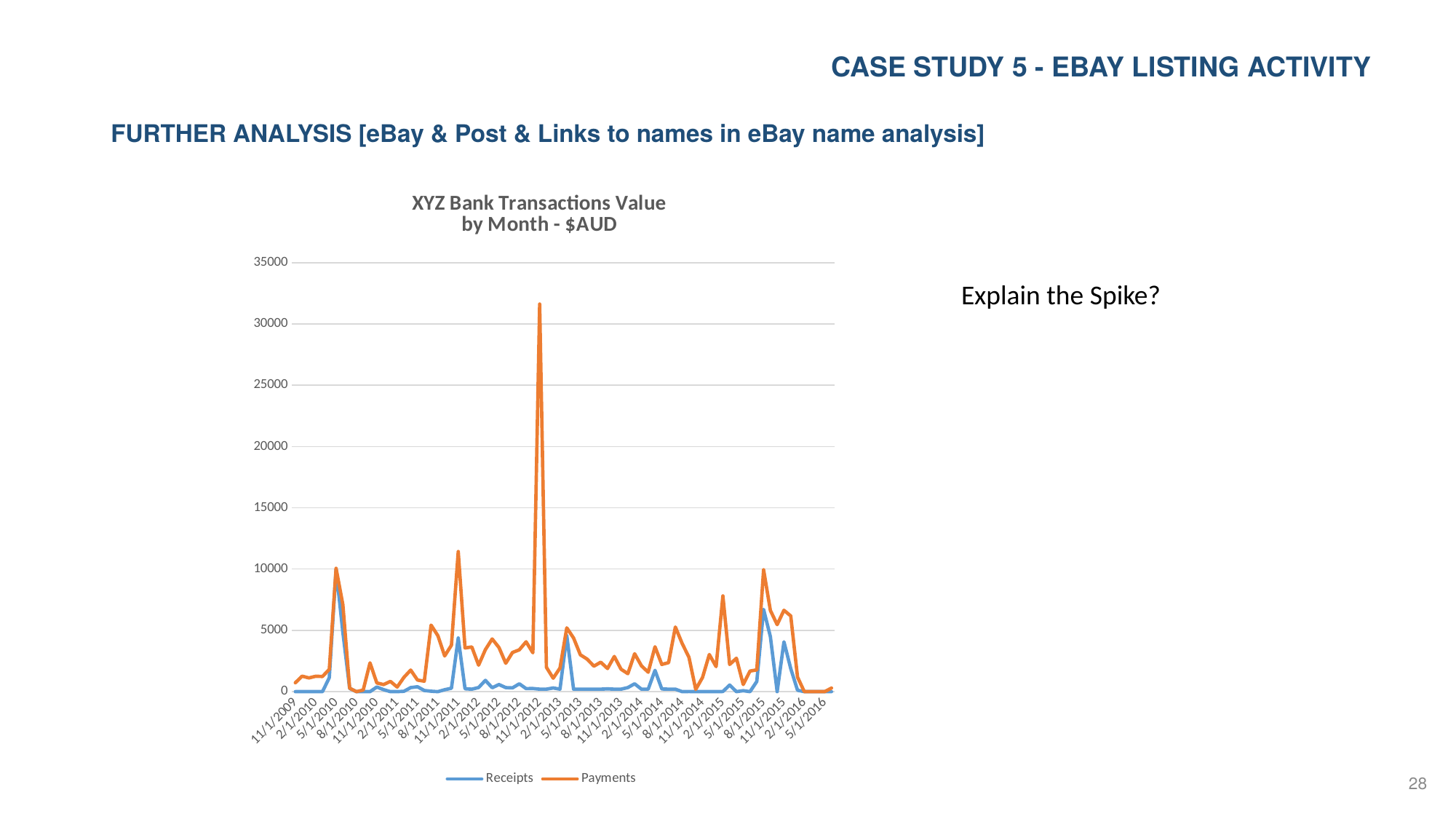

CASE STUDY 5 - Ebay listing activity
# FURTHER ANALYSIS [eBay & Post & Links to names in eBay name analysis]

### Chart: XYZ Bank Transactions Value
by Month - $AUD

| Category | Receipts | Payments |
|---|---|---|
| 40118 | 0.0 | 723.54 |
| 40148 | 0.0 | 1264.8999999999999 |
| 40179 | 0.0 | 1115.5800000000002 |
| 40210 | 0.0 | 1252.55 |
| 40238 | 0.0 | 1236.22 |
| 40269 | 1137.15 | 681.5899999999999 |
| 40299 | 9976.460000000001 | 84.8 |
| 40330 | 4838.419999999999 | 2262.7499999999995 |
| 40360 | 265.0 | 12.25 |
| 40391 | 0.0 | 0.0 |
| 40422 | 0.0 | 131.9 |
| 40452 | 0.0 | 2348.669999999999 |
| 40483 | 375.46 | 333.9 |
| 40513 | 162.0 | 416.28 |
| 40544 | 0.0 | 836.3800000000001 |
| 40575 | 0.0 | 374.14 |
| 40603 | 27.5 | 1137.1499999999999 |
| 40634 | 330.39 | 1427.7900000000002 |
| 40664 | 399.30999999999995 | 545.9 |
| 40695 | 93.42 | 755.5200000000001 |
| 40725 | 32.17 | 5394.8 |
| 40756 | 0.0 | 4566.93 |
| 40787 | 155.93 | 2753.01 |
| 40817 | 278.71000000000004 | 3510.92 |
| 40848 | 4377.23 | 7051.489999999999 |
| 40878 | 232.99 | 3330.4000000000005 |
| 40909 | 200.0 | 3446.0600000000004 |
| 40940 | 336.01 | 1822.79 |
| 40969 | 922.15 | 2506.3100000000004 |
| 41000 | 316.36 | 3982.61 |
| 41030 | 582.08 | 3018.36 |
| 41061 | 326.51 | 1985.5099999999998 |
| 41091 | 308.62 | 2889.39 |
| 41122 | 640.1800000000001 | 2770.6200000000003 |
| 41153 | 246.39 | 3821.67 |
| 41183 | 253.38 | 2915.16 |
| 41214 | 200.0 | 31427.58000000001 |
| 41244 | 200.0 | 1784.05 |
| 41275 | 300.0 | 795.52 |
| 41306 | 200.0 | 1723.01 |
| 41334 | 4566.87 | 637.0600000000001 |
| 41365 | 200.0 | 4176.42 |
| 41395 | 200.0 | 2803.51 |
| 41426 | 200.0 | 2453.57 |
| 41456 | 200.0 | 1879.41 |
| 41487 | 200.0 | 2203.6400000000003 |
| 41518 | 225.7 | 1660.0299999999997 |
| 41548 | 200.0 | 2667.71 |
| 41579 | 200.0 | 1627.8999999999996 |
| 41609 | 330.0 | 1134.48 |
| 41640 | 640.0 | 2455.85 |
| 41671 | 200.0 | 1911.5100000000002 |
| 41699 | 200.0 | 1383.73 |
| 41730 | 1739.04 | 1920.38 |
| 41760 | 220.0 | 1998.6399999999999 |
| 41791 | 200.0 | 2164.31 |
| 41821 | 200.0 | 5073.740000000001 |
| 41852 | 0.0 | 3929.8599999999997 |
| 41883 | 7.77 | 2797.89 |
| 41913 | 0.0 | 180.14000000000001 |
| 41944 | 0.0 | 1154.83 |
| 41974 | 0.0 | 3028.04 |
| 42005 | 0.0 | 2039.4599999999998 |
| 42036 | 7.5 | 7803.940000000001 |
| 42064 | 540.0 | 1676.03 |
| 42095 | 0.0 | 2723.41 |
| 42125 | 74.0 | 505.62 |
| 42156 | 0.0 | 1679.0300000000002 |
| 42186 | 831.0 | 941.83 |
| 42217 | 6712.0 | 3228.89 |
| 42248 | 4490.5 | 2135.66 |
| 42278 | 0.0 | 5468.26 |
| 42309 | 4064.0 | 2575.5899999999997 |
| 42339 | 1876.9 | 4302.78 |
| 42370 | 113.0 | 1072.3899999999999 |
| 42401 | 0.0 | 0.0 |
| 42430 | 0.0 | 0.0 |
| 42461 | 0.0 | 0.0 |
| 42491 | 0.0 | 0.0 |
| 42522 | 0.0 | 294.55 |
|  | None | None |
|  | None | None |
|  | None | None |
|  | None | None |
|  | None | None |
|  | None | None |
|  | None | None |
|  | None | None |
|  | None | None |
|  | None | None |
|  | None | None |
|  | None | None |
|  | None | None |
|  | None | None |
|  | None | None |
|  | None | None |
|  | None | None |
|  | None | None |
|  | None | None |
|  | None | None |
|  | None | None |
|  | None | None |
|  | None | None |
|  | None | None |
|  | None | None |
|  | None | None |
|  | None | None |
|  | None | None |
|  | None | None |
|  | None | None |
|  | None | None |
|  | None | None |
|  | None | None |
|  | None | None |
|  | None | None |
|  | None | None |
|  | None | None |
|  | None | None |
|  | None | None |
|  | None | None |
|  | None | None |
|  | None | None |
|  | None | None |
|  | None | None |
|  | None | None |
|  | None | None |
|  | None | None |
|  | None | None |
|  | None | None |
|  | None | None |
|  | None | None |
|  | None | None |
|  | None | None |
|  | None | None |
|  | None | None |
|  | None | None |
|  | None | None |
|  | None | None |
|  | None | None |
|  | None | None |
|  | None | None |
|  | None | None |
|  | None | None |
|  | None | None |
|  | None | None |
|  | None | None |
|  | None | None |
|  | None | None |
|  | None | None |
|  | None | None |
|  | None | None |
|  | None | None |
|  | None | None |
|  | None | None |
|  | None | None |
|  | None | None |
|  | None | None |
|  | None | None |
|  | None | None |
|  | None | None |
|  | None | None |
|  | None | None |
|  | None | None |
|  | None | None |
|  | None | None |
|  | None | None |
|  | None | None |
|  | None | None |
|  | None | None |
|  | None | None |
|  | None | None |
|  | None | None |
|  | None | None |
|  | None | None |
|  | None | None |
|  | None | None |
|  | None | None |
|  | None | None |
|  | None | None |
|  | None | None |
|  | None | None |
|  | None | None |
|  | None | None |
|  | None | None |
|  | None | None |
|  | None | None |
|  | None | None |
|  | None | None |
|  | None | None |
|  | None | None |
|  | None | None |
|  | None | None |
|  | None | None |
|  | None | None |
|  | None | None |
|  | None | None |
|  | None | None |
|  | None | None |
|  | None | None |
|  | None | None |
|  | None | None |
|  | None | None |
|  | None | None |
|  | None | None |
|  | None | None |
|  | None | None |
|  | None | None |
|  | None | None |
|  | None | None |
|  | None | None |
|  | None | None |
|  | None | None |
|  | None | None |
|  | None | None |
|  | None | None |
|  | None | None |
|  | None | None |
|  | None | None |
|  | None | None |
|  | None | None |
|  | None | None |
|  | None | None |
|  | None | None |
|  | None | None |
|  | None | None |
|  | None | None |
|  | None | None |
|  | None | None |
|  | None | None |
|  | None | None |
|  | None | None |
|  | None | None |
|  | None | None |
|  | None | None |
|  | None | None |
|  | None | None |
|  | None | None |
|  | None | None |
|  | None | None |
|  | None | None |
|  | None | None |
|  | None | None |
|  | None | None |
|  | None | None |
|  | None | None |
|  | None | None |
|  | None | None |
|  | None | None |
|  | None | None |
|  | None | None |
|  | None | None |
|  | None | None |
|  | None | None |
|  | None | None |
|  | None | None |
|  | None | None |
|  | None | None |
|  | None | None |
|  | None | None |
|  | None | None |
|  | None | None |
|  | None | None |
|  | None | None |
|  | None | None |
|  | None | None |
|  | None | None |
|  | None | None |
|  | None | None |
|  | None | None |
|  | None | None |
|  | None | None |
|  | None | None |
|  | None | None |
|  | None | None |
|  | None | None |
|  | None | None |
|  | None | None |
|  | None | None |
|  | None | None |
|  | None | None |
|  | None | None |
|  | None | None |
|  | None | None |
|  | None | None |
|  | None | None |
|  | None | None |
|  | None | None |
|  | None | None |
|  | None | None |
|  | None | None |
|  | None | None |
|  | None | None |
|  | None | None |
|  | None | None |
|  | None | None |
|  | None | None |
|  | None | None |
|  | None | None |
|  | None | None |
|  | None | None |
|  | None | None |
|  | None | None |
|  | None | None |
|  | None | None |
|  | None | None |
|  | None | None |
|  | None | None |
|  | None | None |
|  | None | None |
|  | None | None |
|  | None | None |
|  | None | None |
|  | None | None |
|  | None | None |
|  | None | None |
|  | None | None |
|  | None | None |
|  | None | None |
|  | None | None |
|  | None | None |
|  | None | None |
|  | None | None |
|  | None | None |
|  | None | None |
|  | None | None |
|  | None | None |
|  | None | None |
|  | None | None |
|  | None | None |
|  | None | None |
|  | None | None |
|  | None | None |
|  | None | None |
|  | None | None |
|  | None | None |
|  | None | None |
|  | None | None |
|  | None | None |
|  | None | None |
|  | None | None |
|  | None | None |
|  | None | None |
|  | None | None |
|  | None | None |
|  | None | None |
|  | None | None |
|  | None | None |
|  | None | None |
|  | None | None |
|  | None | None |
|  | None | None |
|  | None | None |
|  | None | None |
|  | None | None |
|  | None | None |
|  | None | None |
|  | None | None |
|  | None | None |
|  | None | None |
|  | None | None |
|  | None | None |
|  | None | None |
|  | None | None |
|  | None | None |
|  | None | None |
|  | None | None |
|  | None | None |
|  | None | None |
|  | None | None |
|  | None | None |
|  | None | None |
|  | None | None |
|  | None | None |
|  | None | None |
|  | None | None |
|  | None | None |
|  | None | None |
|  | None | None |
|  | None | None |
|  | None | None |
|  | None | None |
|  | None | None |
|  | None | None |
|  | None | None |
|  | None | None |
|  | None | None |
|  | None | None |
|  | None | None |
|  | None | None |
|  | None | None |
|  | None | None |
|  | None | None |
|  | None | None |
|  | None | None |
|  | None | None |
|  | None | None |
|  | None | None |
|  | None | None |
|  | None | None |
|  | None | None |
|  | None | None |
|  | None | None |
|  | None | None |
|  | None | None |
|  | None | None |
|  | None | None |
|  | None | None |
|  | None | None |
|  | None | None |
|  | None | None |
|  | None | None |
|  | None | None |
|  | None | None |
|  | None | None |
|  | None | None |
|  | None | None |
|  | None | None |
|  | None | None |
|  | None | None |
|  | None | None |
|  | None | None |
|  | None | None |
|  | None | None |
|  | None | None |
|  | None | None |
|  | None | None |
|  | None | None |
|  | None | None |
|  | None | None |
|  | None | None |
|  | None | None |
|  | None | None |
|  | None | None |
|  | None | None |
|  | None | None |
|  | None | None |
|  | None | None |
|  | None | None |
|  | None | None |
|  | None | None |
|  | None | None |
|  | None | None |
|  | None | None |
|  | None | None |
|  | None | None |
|  | None | None |
|  | None | None |
|  | None | None |
|  | None | None |
|  | None | None |
|  | None | None |
|  | None | None |
|  | None | None |
|  | None | None |
|  | None | None |
|  | None | None |
|  | None | None |
|  | None | None |
|  | None | None |
|  | None | None |
|  | None | None |
|  | None | None |
|  | None | None |
|  | None | None |
|  | None | None |
|  | None | None |
|  | None | None |
|  | None | None |
|  | None | None |
|  | None | None |
|  | None | None |
|  | None | None |
|  | None | None |
|  | None | None |
|  | None | None |
|  | None | None |
|  | None | None |
|  | None | None |
|  | None | None |
|  | None | None |
|  | None | None |
|  | None | None |
|  | None | None |
|  | None | None |
|  | None | None |
|  | None | None |
|  | None | None |
|  | None | None |
|  | None | None |
|  | None | None |
|  | None | None |
|  | None | None |
|  | None | None |
|  | None | None |
|  | None | None |
|  | None | None |
|  | None | None |
|  | None | None |
|  | None | None |
|  | None | None |
|  | None | None |
|  | None | None |
|  | None | None |
|  | None | None |
|  | None | None |
|  | None | None |
|  | None | None |
|  | None | None |
|  | None | None |
|  | None | None |
|  | None | None |
|  | None | None |
|  | None | None |
|  | None | None |
|  | None | None |
|  | None | None |
|  | None | None |
|  | None | None |
|  | None | None |
|  | None | None |
|  | None | None |
|  | None | None |
|  | None | None |
|  | None | None |
|  | None | None |
|  | None | None |
|  | None | None |
|  | None | None |
|  | None | None |
|  | None | None |
|  | None | None |
|  | None | None |
|  | None | None |
|  | None | None |
|  | None | None |
|  | None | None |
|  | None | None |
|  | None | None |
|  | None | None |
|  | None | None |
|  | None | None |
|  | None | None |
|  | None | None |
|  | None | None |
|  | None | None |
|  | None | None |
|  | None | None |
|  | None | None |
|  | None | None |
|  | None | None |
|  | None | None |
|  | None | None |
|  | None | None |
|  | None | None |
|  | None | None |
|  | None | None |
|  | None | None |
|  | None | None |
|  | None | None |
|  | None | None |
|  | None | None |
|  | None | None |
|  | None | None |
|  | None | None |
|  | None | None |
|  | None | None |
|  | None | None |
|  | None | None |
|  | None | None |
|  | None | None |
|  | None | None |
|  | None | None |
|  | None | None |
|  | None | None |
|  | None | None |
|  | None | None |
|  | None | None |
|  | None | None |
|  | None | None |
|  | None | None |
|  | None | None |
|  | None | None |
|  | None | None |
|  | None | None |
|  | None | None |
|  | None | None |
|  | None | None |
|  | None | None |
|  | None | None |
|  | None | None |
|  | None | None |
|  | None | None |
|  | None | None |
|  | None | None |
|  | None | None |
|  | None | None |
|  | None | None |
|  | None | None |
|  | None | None |
|  | None | None |
|  | None | None |
|  | None | None |
|  | None | None |
|  | None | None |
|  | None | None |
|  | None | None |
|  | None | None |
|  | None | None |
|  | None | None |
|  | None | None |
|  | None | None |
|  | None | None |
|  | None | None |
|  | None | None |
|  | None | None |
|  | None | None |
|  | None | None |
|  | None | None |
|  | None | None |
|  | None | None |
|  | None | None |
|  | None | None |
|  | None | None |
|  | None | None |
|  | None | None |
|  | None | None |
|  | None | None |
|  | None | None |
|  | None | None |
|  | None | None |
|  | None | None |
|  | None | None |
|  | None | None |
|  | None | None |
|  | None | None |
|  | None | None |
|  | None | None |
|  | None | None |
|  | None | None |
|  | None | None |
|  | None | None |
|  | None | None |
|  | None | None |
|  | None | None |
|  | None | None |
|  | None | None |
|  | None | None |
|  | None | None |
|  | None | None |
|  | None | None |
|  | None | None |
|  | None | None |
|  | None | None |
|  | None | None |
|  | None | None |
|  | None | None |
|  | None | None |
|  | None | None |
|  | None | None |
|  | None | None |
|  | None | None |
|  | None | None |
|  | None | None |
|  | None | None |
|  | None | None |
|  | None | None |
|  | None | None |
|  | None | None |
|  | None | None |
|  | None | None |
|  | None | None |
|  | None | None |
|  | None | None |
|  | None | None |
|  | None | None |
|  | None | None |
|  | None | None |
|  | None | None |
|  | None | None |
|  | None | None |
|  | None | None |
|  | None | None |
|  | None | None |
|  | None | None |
|  | None | None |
|  | None | None |
|  | None | None |
|  | None | None |
|  | None | None |
|  | None | None |
|  | None | None |
|  | None | None |
|  | None | None |
|  | None | None |
|  | None | None |
|  | None | None |
|  | None | None |
|  | None | None |
|  | None | None |
|  | None | None |
|  | None | None |
|  | None | None |
|  | None | None |
|  | None | None |
|  | None | None |
|  | None | None |
|  | None | None |
|  | None | None |
|  | None | None |
|  | None | None |
|  | None | None |
|  | None | None |
|  | None | None |
|  | None | None |
|  | None | None |
|  | None | None |
|  | None | None |
|  | None | None |
|  | None | None |
|  | None | None |
|  | None | None |
|  | None | None |
|  | None | None |
|  | None | None |
|  | None | None |
|  | None | None |
|  | None | None |
|  | None | None |
|  | None | None |
|  | None | None |
|  | None | None |
|  | None | None |
|  | None | None |
|  | None | None |
|  | None | None |
|  | None | None |
|  | None | None |
|  | None | None |
|  | None | None |
|  | None | None |
|  | None | None |
|  | None | None |
|  | None | None |
|  | None | None |
|  | None | None |
|  | None | None |
|  | None | None |
|  | None | None |
|  | None | None |
|  | None | None |
|  | None | None |
|  | None | None |
|  | None | None |
|  | None | None |
|  | None | None |
|  | None | None |
|  | None | None |
|  | None | None |
|  | None | None |
|  | None | None |
|  | None | None |
|  | None | None |
|  | None | None |
|  | None | None |
|  | None | None |
|  | None | None |
|  | None | None |
|  | None | None |
|  | None | None |
|  | None | None |
|  | None | None |
|  | None | None |
|  | None | None |
|  | None | None |
|  | None | None |
|  | None | None |
|  | None | None |
|  | None | None |
|  | None | None |
|  | None | None |
|  | None | None |
|  | None | None |
|  | None | None |
|  | None | None |
|  | None | None |
|  | None | None |
|  | None | None |
|  | None | None |
|  | None | None |
|  | None | None |
|  | None | None |
|  | None | None |
|  | None | None |
|  | None | None |
|  | None | None |
|  | None | None |
|  | None | None |
|  | None | None |
|  | None | None |
|  | None | None |
|  | None | None |
|  | None | None |
|  | None | None |
|  | None | None |
|  | None | None |
|  | None | None |
|  | None | None |
|  | None | None |
|  | None | None |
|  | None | None |
|  | None | None |
|  | None | None |
|  | None | None |
|  | None | None |
|  | None | None |
|  | None | None |
|  | None | None |
|  | None | None |
|  | None | None |
|  | None | None |
|  | None | None |
|  | None | None |
|  | None | None |
|  | None | None |
|  | None | None |
|  | None | None |
|  | None | None |
|  | None | None |
|  | None | None |
|  | None | None |
|  | None | None |
|  | None | None |
|  | None | None |
|  | None | None |
|  | None | None |
|  | None | None |
|  | None | None |
|  | None | None |
|  | None | None |
|  | None | None |
|  | None | None |
|  | None | None |
|  | None | None |
|  | None | None |
|  | None | None |
|  | None | None |
|  | None | None |
|  | None | None |
|  | None | None |
|  | None | None |
|  | None | None |
|  | None | None |
|  | None | None |
|  | None | None |
|  | None | None |
|  | None | None |
|  | None | None |
|  | None | None |
|  | None | None |
|  | None | None |
|  | None | None |
|  | None | None |
|  | None | None |
|  | None | None |
|  | None | None |
|  | None | None |
|  | None | None |
|  | None | None |
|  | None | None |
|  | None | None |
|  | None | None |
|  | None | None |
|  | None | None |
|  | None | None |
|  | None | None |
|  | None | None |
|  | None | None |
|  | None | None |
|  | None | None |
|  | None | None |
|  | None | None |
|  | None | None |
|  | None | None |
|  | None | None |
|  | None | None |
|  | None | None |
|  | None | None |
|  | None | None |
|  | None | None |
|  | None | None |
|  | None | None |
|  | None | None |
|  | None | None |
|  | None | None |
|  | None | None |
|  | None | None |
|  | None | None |
|  | None | None |
|  | None | None |
|  | None | None |
|  | None | None |
|  | None | None |
|  | None | None |
|  | None | None |
|  | None | None |
|  | None | None |
|  | None | None |
|  | None | None |
|  | None | None |
|  | None | None |
|  | None | None |
|  | None | None |
|  | None | None |
|  | None | None |
|  | None | None |
|  | None | None |
|  | None | None |
|  | None | None |
|  | None | None |
|  | None | None |
|  | None | None |
|  | None | None |
|  | None | None |
|  | None | None |
|  | None | None |
|  | None | None |
|  | None | None |
|  | None | None |
|  | None | None |
|  | None | None |
|  | None | None |
|  | None | None |
|  | None | None |
|  | None | None |
|  | None | None |
|  | None | None |
|  | None | None |
|  | None | None |
|  | None | None |
|  | None | None |
|  | None | None |
|  | None | None |
|  | None | None |
|  | None | None |
|  | None | None |
|  | None | None |
|  | None | None |
|  | None | None |
|  | None | None |
|  | None | None |
|  | None | None |
|  | None | None |
|  | None | None |
|  | None | None |
|  | None | None |
|  | None | None |
|  | None | None |
|  | None | None |
|  | None | None |
|  | None | None |
|  | None | None |
|  | None | None |
|  | None | None |
|  | None | None |
|  | None | None |
|  | None | None |
|  | None | None |
|  | None | None |
|  | None | None |
|  | None | None |
|  | None | None |
|  | None | None |
|  | None | None |
|  | None | None |
|  | None | None |
|  | None | None |
|  | None | None |
|  | None | None |
|  | None | None |
|  | None | None |
|  | None | None |
|  | None | None |
|  | None | None |
|  | None | None |
|  | None | None |
|  | None | None |
|  | None | None |
|  | None | None |
|  | None | None |
|  | None | None |
|  | None | None |
|  | None | None |
|  | None | None |
|  | None | None |
|  | None | None |
|  | None | None |
|  | None | None |
|  | None | None |
|  | None | None |
|  | None | None |
|  | None | None |
|  | None | None |
|  | None | None |
|  | None | None |
|  | None | None |
|  | None | None |
|  | None | None |
|  | None | None |
|  | None | None |
|  | None | None |
|  | None | None |
|  | None | None |
|  | None | None |
|  | None | None |
|  | None | None |
|  | None | None |
|  | None | None |
|  | None | None |
|  | None | None |
|  | None | None |
|  | None | None |
|  | None | None |
|  | None | None |
|  | None | None |
|  | None | None |
|  | None | None |
|  | None | None |
|  | None | None |
|  | None | None |
|  | None | None |
|  | None | None |
|  | None | None |
|  | None | None |
|  | None | None |
|  | None | None |
|  | None | None |
|  | None | None |
|  | None | None |
|  | None | None |
|  | None | None |
|  | None | None |
|  | None | None |
|  | None | None |
|  | None | None |
|  | None | None |
|  | None | None |
|  | None | None |
|  | None | None |
|  | None | None |
|  | None | None |
|  | None | None |
|  | None | None |
|  | None | None |
|  | None | None |
|  | None | None |
|  | None | None |
|  | None | None |
|  | None | None |
|  | None | None |
|  | None | None |
|  | None | None |
|  | None | None |
|  | None | None |
|  | None | None |
|  | None | None |
|  | None | None |
|  | None | None |
|  | None | None |
|  | None | None |
|  | None | None |
|  | None | None |
|  | None | None |
|  | None | None |
|  | None | None |
|  | None | None |
|  | None | None |
|  | None | None |
|  | None | None |
|  | None | None |
|  | None | None |
|  | None | None |
|  | None | None |
|  | None | None |
|  | None | None |
|  | None | None |
|  | None | None |
|  | None | None |
|  | None | None |
|  | None | None |
|  | None | None |
|  | None | None |
|  | None | None |
|  | None | None |
|  | None | None |
|  | None | None |
|  | None | None |
|  | None | None |
|  | None | None |
|  | None | None |
|  | None | None |
|  | None | None |
|  | None | None |
|  | None | None |
|  | None | None |
|  | None | None |
|  | None | None |
|  | None | None |
|  | None | None |
|  | None | None |
|  | None | None |
|  | None | None |
|  | None | None |
|  | None | None |
|  | None | None |
|  | None | None |
|  | None | None |
|  | None | None |
|  | None | None |
|  | None | None |
|  | None | None |
|  | None | None |
|  | None | None |
|  | None | None |
|  | None | None |
|  | None | None |
|  | None | None |
|  | None | None |
|  | None | None |
|  | None | None |
|  | None | None |
|  | None | None |
|  | None | None |
|  | None | None |
|  | None | None |
|  | None | None |
|  | None | None |
|  | None | None |
|  | None | None |
|  | None | None |
|  | None | None |
|  | None | None |
|  | None | None |
|  | None | None |
|  | None | None |
|  | None | None |
|  | None | None |
|  | None | None |
|  | None | None |
|  | None | None |
|  | None | None |
|  | None | None |
|  | None | None |
|  | None | None |
|  | None | None |
|  | None | None |
|  | None | None |
|  | None | None |
|  | None | None |
|  | None | None |
|  | None | None |
|  | None | None |
|  | None | None |
|  | None | None |
|  | None | None |
|  | None | None |
|  | None | None |
|  | None | None |
|  | None | None |
|  | None | None |
|  | None | None |
|  | None | None |
|  | None | None |
|  | None | None |
|  | None | None |
|  | None | None |
|  | None | None |
|  | None | None |
|  | None | None |
|  | None | None |
|  | None | None |
|  | None | None |
|  | None | None |
|  | None | None |
|  | None | None |
|  | None | None |
|  | None | None |
|  | None | None |
|  | None | None |
|  | None | None |
|  | None | None |
|  | None | None |
|  | None | None |
|  | None | None |
|  | None | None |
|  | None | None |
|  | None | None |
|  | None | None |
|  | None | None |
|  | None | None |
|  | None | None |
|  | None | None |
|  | None | None |
|  | None | None |
|  | None | None |
|  | None | None |
|  | None | None |
|  | None | None |
|  | None | None |
|  | None | None |
|  | None | None |
|  | None | None |
|  | None | None |
|  | None | None |
|  | None | None |
|  | None | None |
|  | None | None |
|  | None | None |
|  | None | None |
|  | None | None |
|  | None | None |
|  | None | None |
|  | None | None |
|  | None | None |
|  | None | None |
|  | None | None |
|  | None | None |
|  | None | None |
|  | None | None |
|  | None | None |
|  | None | None |
|  | None | None |
|  | None | None |
|  | None | None |
|  | None | None |
|  | None | None |
|  | None | None |
|  | None | None |
|  | None | None |
|  | None | None |
|  | None | None |
|  | None | None |
|  | None | None |
|  | None | None |
|  | None | None |
|  | None | None |
|  | None | None |
|  | None | None |
|  | None | None |
|  | None | None |
|  | None | None |
|  | None | None |
|  | None | None |
|  | None | None |
|  | None | None |
|  | None | None |
|  | None | None |
|  | None | None |
|  | None | None |
|  | None | None |
|  | None | None |
|  | None | None |
|  | None | None |
|  | None | None |
|  | None | None |
|  | None | None |
|  | None | None |
|  | None | None |
|  | None | None |
|  | None | None |
|  | None | None |
|  | None | None |
|  | None | None |
|  | None | None |
|  | None | None |
|  | None | None |
|  | None | None |
|  | None | None |
|  | None | None |
|  | None | None |
|  | None | None |
|  | None | None |
|  | None | None |
|  | None | None |
|  | None | None |
|  | None | None |
|  | None | None |
|  | None | None |
|  | None | None |
|  | None | None |
|  | None | None |
|  | None | None |
|  | None | None |
|  | None | None |
|  | None | None |
|  | None | None |
|  | None | None |
|  | None | None |
|  | None | None |
|  | None | None |
|  | None | None |
|  | None | None |
|  | None | None |
|  | None | None |
|  | None | None |
|  | None | None |
|  | None | None |
|  | None | None |
|  | None | None |
|  | None | None |
|  | None | None |
|  | None | None |
|  | None | None |
|  | None | None |
|  | None | None |
|  | None | None |
|  | None | None |
|  | None | None |
|  | None | None |
|  | None | None |
|  | None | None |
|  | None | None |
|  | None | None |
|  | None | None |
|  | None | None |
|  | None | None |
|  | None | None |
|  | None | None |
|  | None | None |
|  | None | None |
|  | None | None |
|  | None | None |
|  | None | None |
|  | None | None |
|  | None | None |
|  | None | None |
|  | None | None |
|  | None | None |
|  | None | None |
|  | None | None |
|  | None | None |
|  | None | None |
|  | None | None |
|  | None | None |
|  | None | None |
|  | None | None |
|  | None | None |
|  | None | None |
|  | None | None |
|  | None | None |
|  | None | None |
|  | None | None |
|  | None | None |
|  | None | None |
|  | None | None |
|  | None | None |
|  | None | None |
|  | None | None |
|  | None | None |
|  | None | None |
|  | None | None |
|  | None | None |
|  | None | None |
|  | None | None |
|  | None | None |
|  | None | None |
|  | None | None |
|  | None | None |
|  | None | None |
|  | None | None |
|  | None | None |
|  | None | None |
|  | None | None |
|  | None | None |
|  | None | None |
|  | None | None |
|  | None | None |
|  | None | None |
|  | None | None |
|  | None | None |
|  | None | None |
|  | None | None |
|  | None | None |
|  | None | None |
|  | None | None |
|  | None | None |
|  | None | None |
|  | None | None |
|  | None | None |
|  | None | None |
|  | None | None |
|  | None | None |
|  | None | None |
|  | None | None |
|  | None | None |
|  | None | None |
|  | None | None |
|  | None | None |
|  | None | None |
|  | None | None |
Explain the Spike?
28